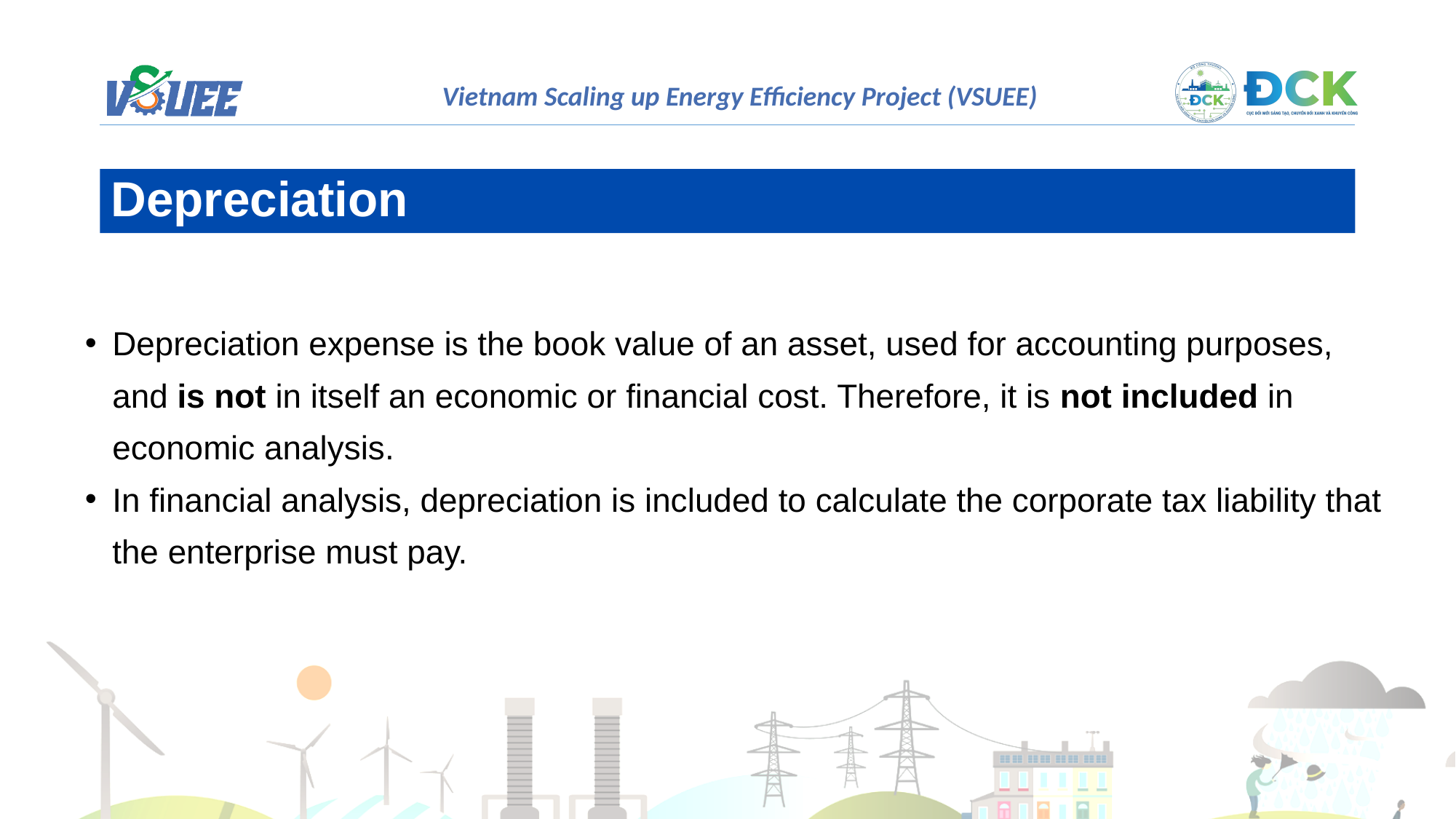

Depreciation
Depreciation expense is the book value of an asset, used for accounting purposes, and is not in itself an economic or financial cost. Therefore, it is not included in economic analysis.
In financial analysis, depreciation is included to calculate the corporate tax liability that the enterprise must pay.